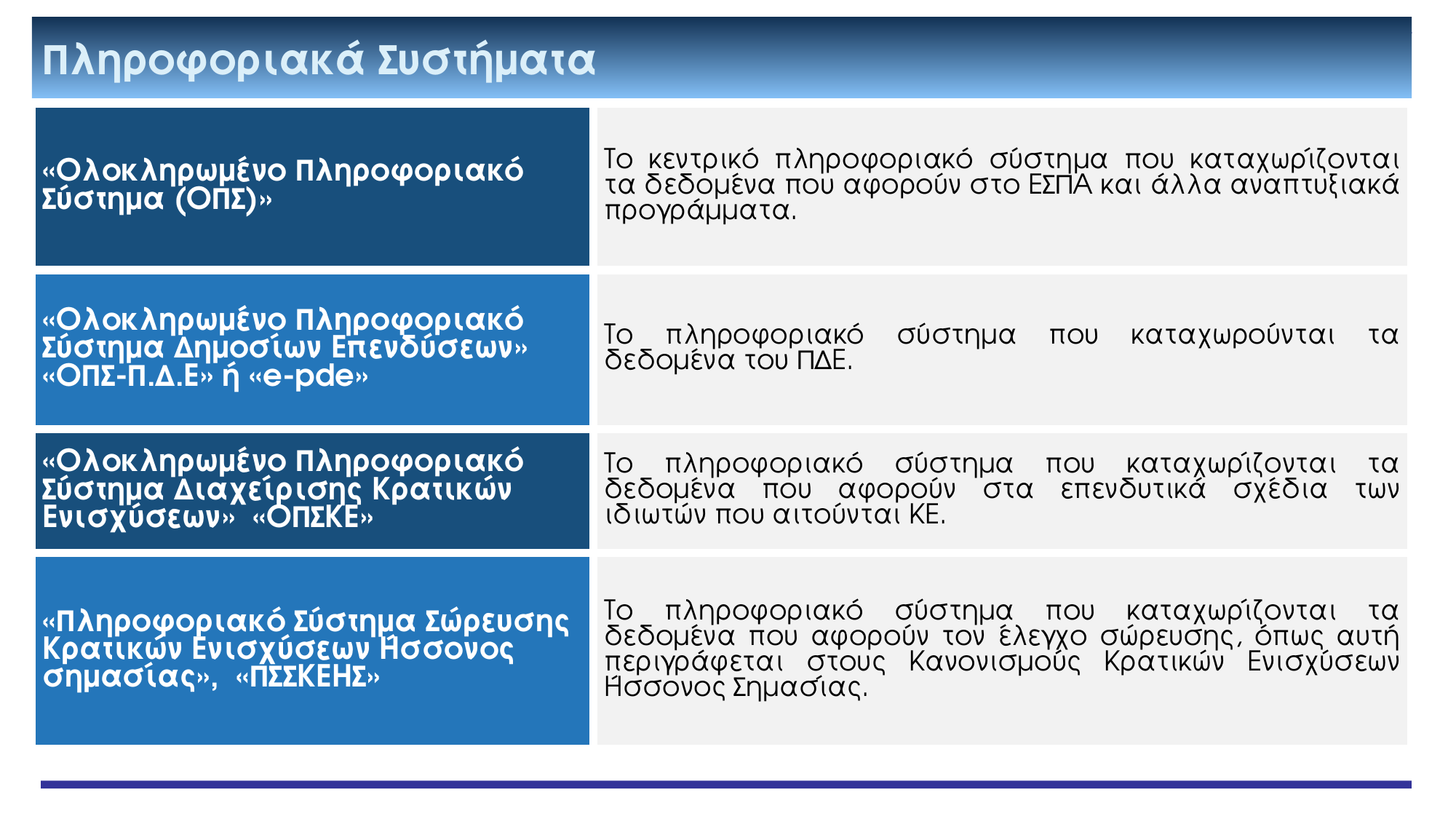

Πληροφοριακά Συστήματα
| «Ολοκληρωμένο Πληροφοριακό Σύστημα (ΟΠΣ)» | Το κεντρικό πληροφοριακό σύστημα που καταχωρίζονται τα δεδομένα που αφορούν στο ΕΣΠΑ και άλλα αναπτυξιακά προγράμματα. |
| --- | --- |
| «Ολοκληρωμένο Πληροφοριακό Σύστημα Δημοσίων Επενδύσεων» «ΟΠΣ-Π.Δ.Ε» ή «e-pde» | Το πληροφοριακό σύστημα που καταχωρούνται τα δεδομένα του ΠΔΕ. |
| «Ολοκληρωμένο Πληροφοριακό Σύστημα Διαχείρισης Κρατικών Ενισχύσεων» «ΟΠΣΚΕ» | Το πληροφοριακό σύστημα που καταχωρίζονται τα δεδομένα που αφορούν στα επενδυτικά σχέδια των ιδιωτών που αιτούνται ΚΕ. |
| «Πληροφοριακό Σύστημα Σώρευσης Κρατικών Ενισχύσεων Ήσσονος σημασίας», «ΠΣΣΚΕΗΣ» | Το πληροφοριακό σύστημα που καταχωρίζονται τα δεδομένα που αφορούν τον έλεγχο σώρευσης, όπως αυτή περιγράφεται στους Κανονισμούς Κρατικών Ενισχύσεων Ήσσονος Σημασίας. |